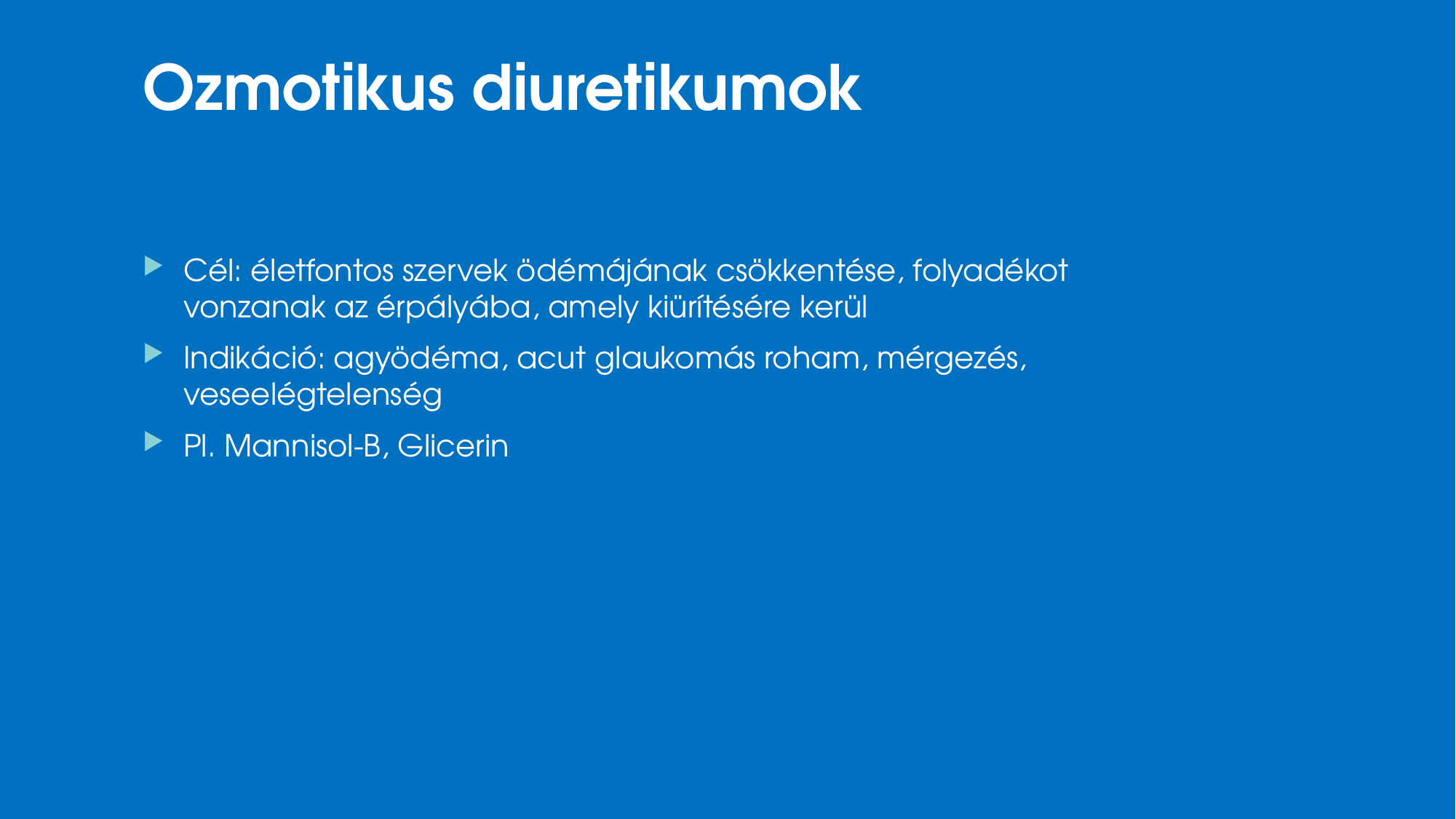

# Ozmotikus diuretikumok
Cél: életfontos szervek ödémájának csökkentése, folyadékot vonzanak az érpályába, amely kiürítésére kerül
Indikáció: agyödéma, acut glaukomás roham, mérgezés, veseelégtelenség
Pl. Mannisol-B, Glicerin